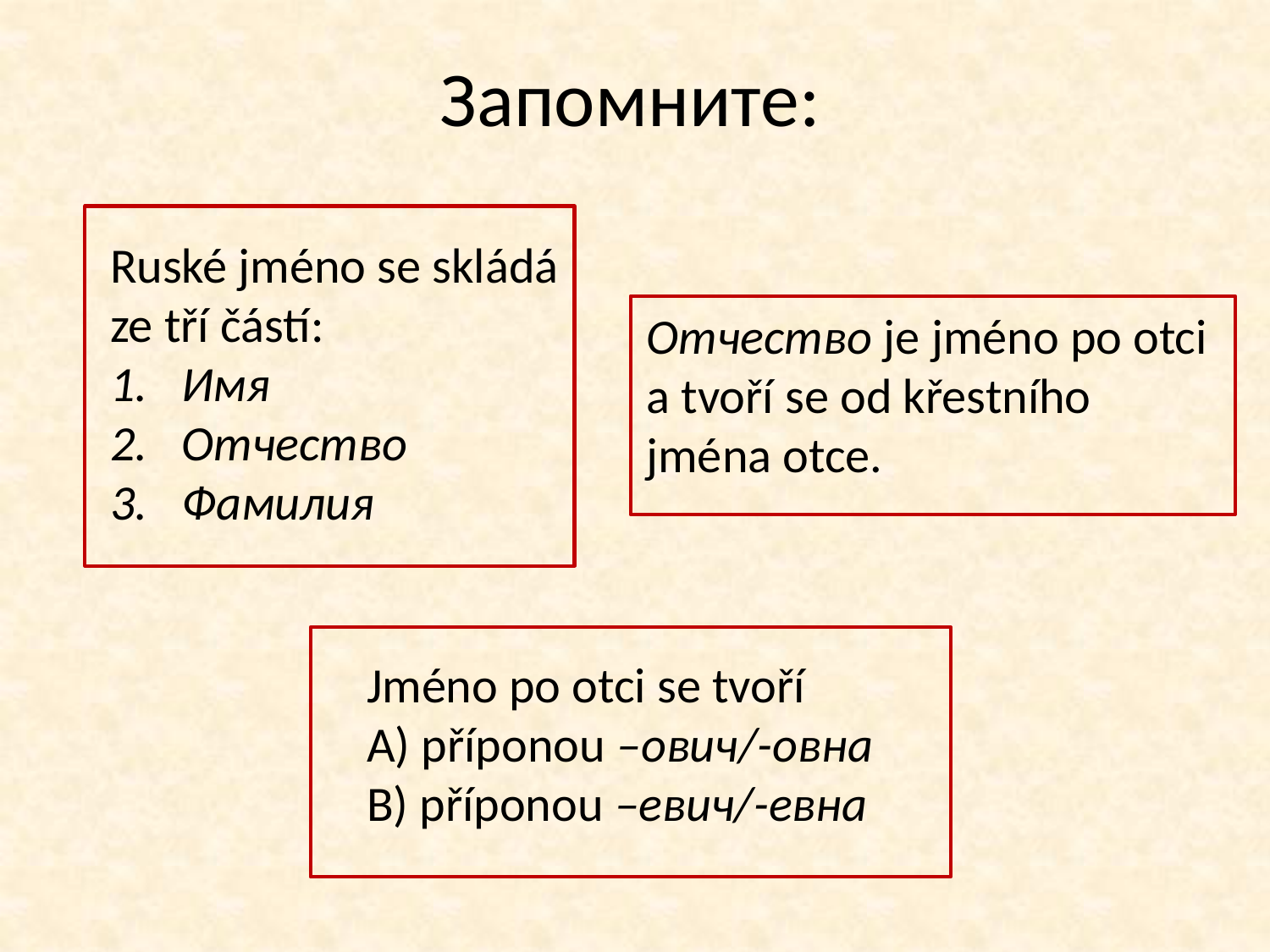

# Запомните:

Ruské jméno se skládá
ze tří částí:
Имя
Отчество
Фамилия

Отчество je jméno po otci
a tvoří se od křestního
jména otce.

Jméno po otci se tvoří
А) příponou –ович/-овна
В) příponou –евич/-евна